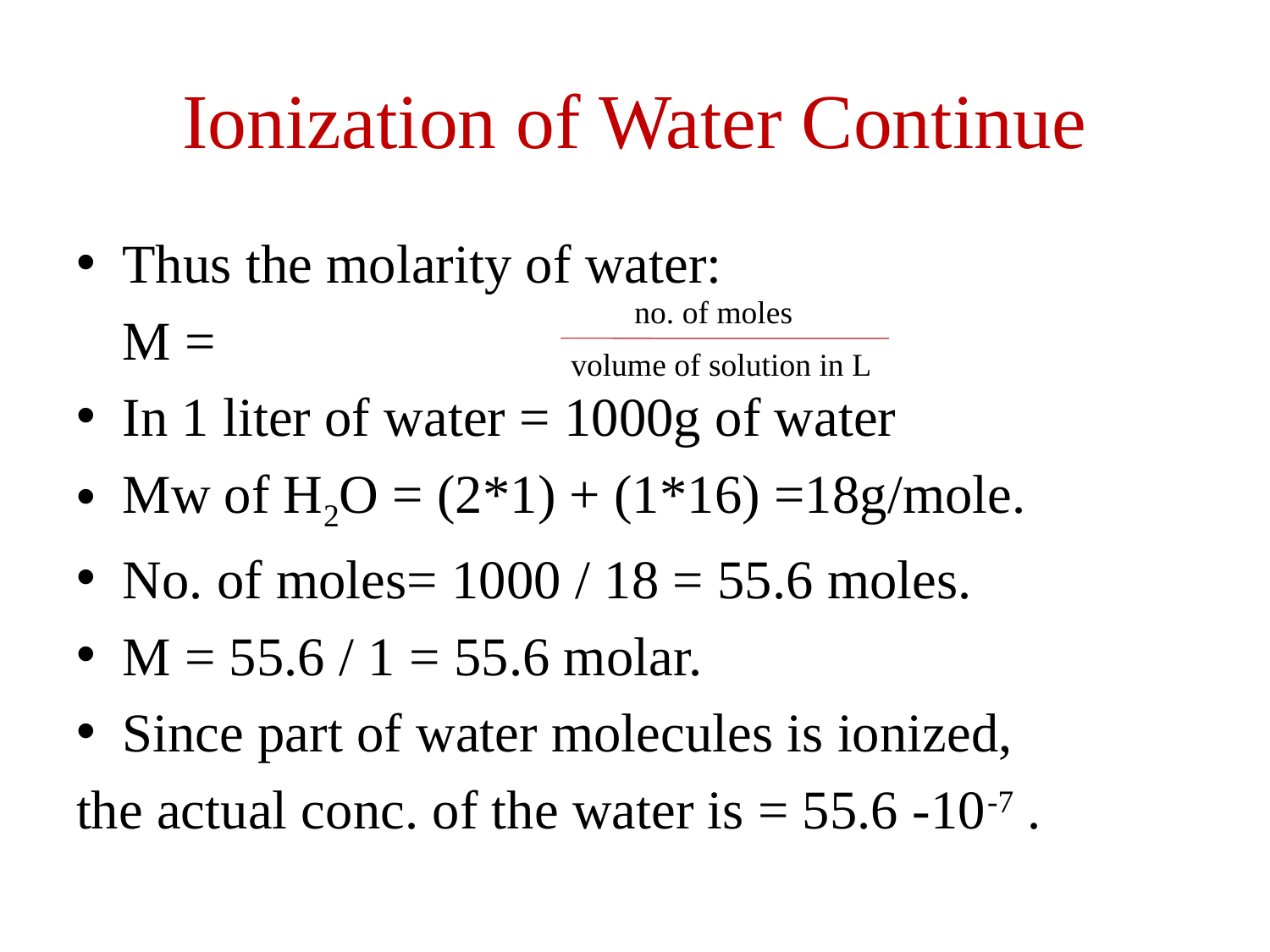

# Ionization of Water Continue
Thus the molarity of water:
				M =
In 1 liter of water = 1000g of water
Mw of H2O = (2*1) + (1*16) =18g/mole.
No. of moles= 1000 / 18 = 55.6 moles.
M = 55.6 / 1 = 55.6 molar.
Since part of water molecules is ionized,
the actual conc. of the water is = 55.6 -10-7 .
 no. of moles
 volume of solution in L